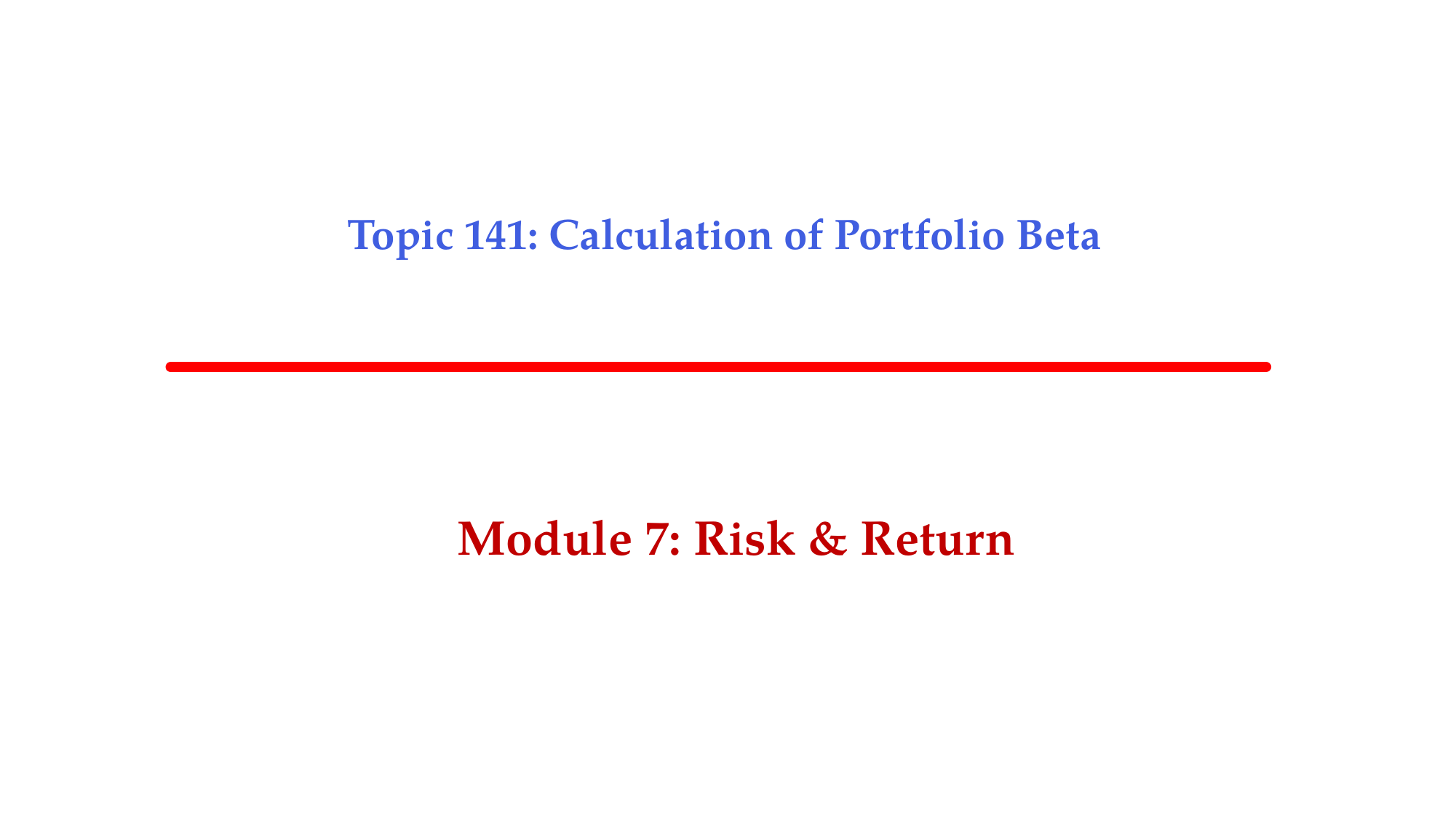

Topic 141: Calculation of Portfolio Beta
Module 7: Risk & Return